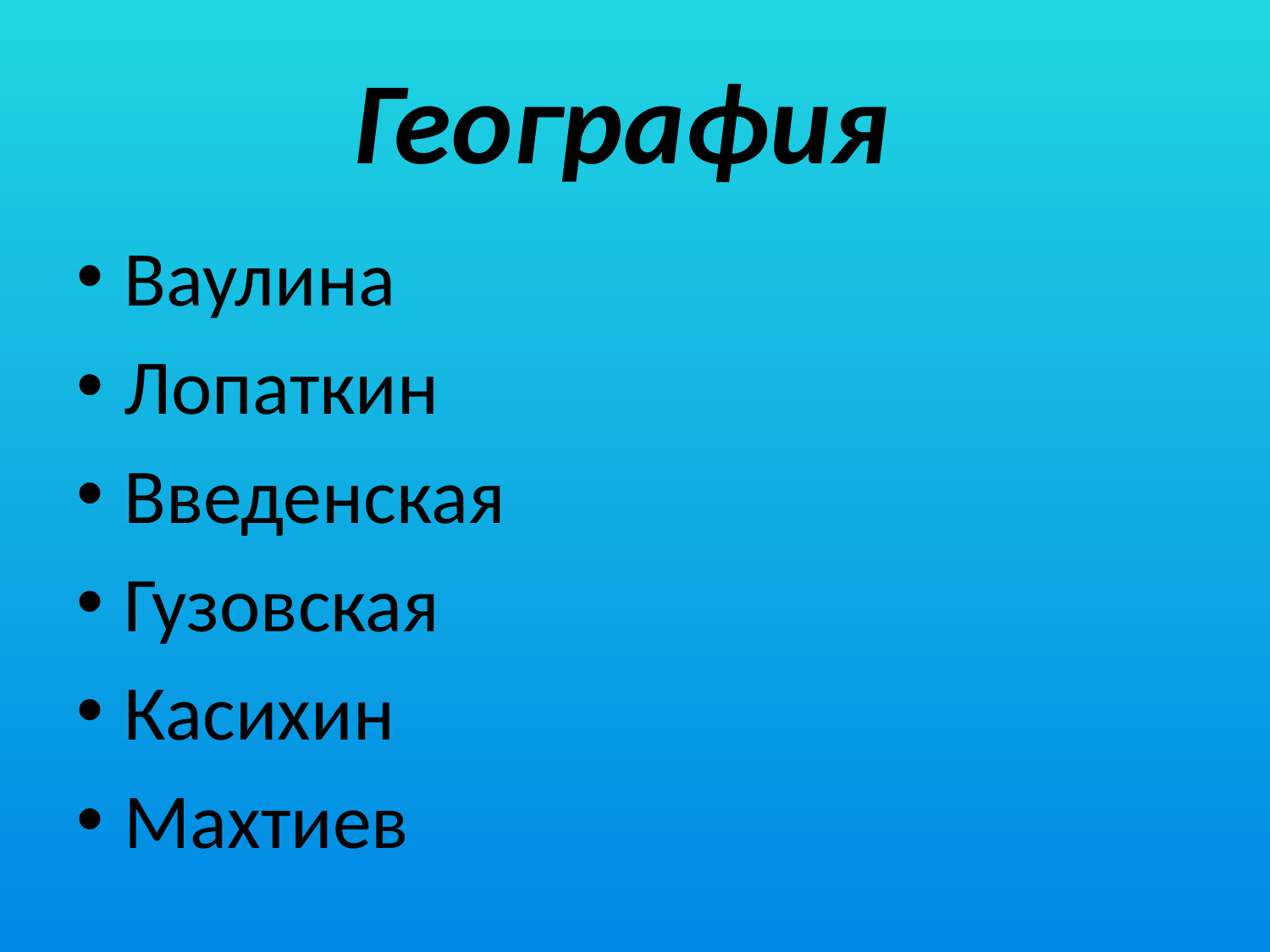

# География
Ваулина
Лопаткин
Введенская
Гузовская
Касихин
Махтиев